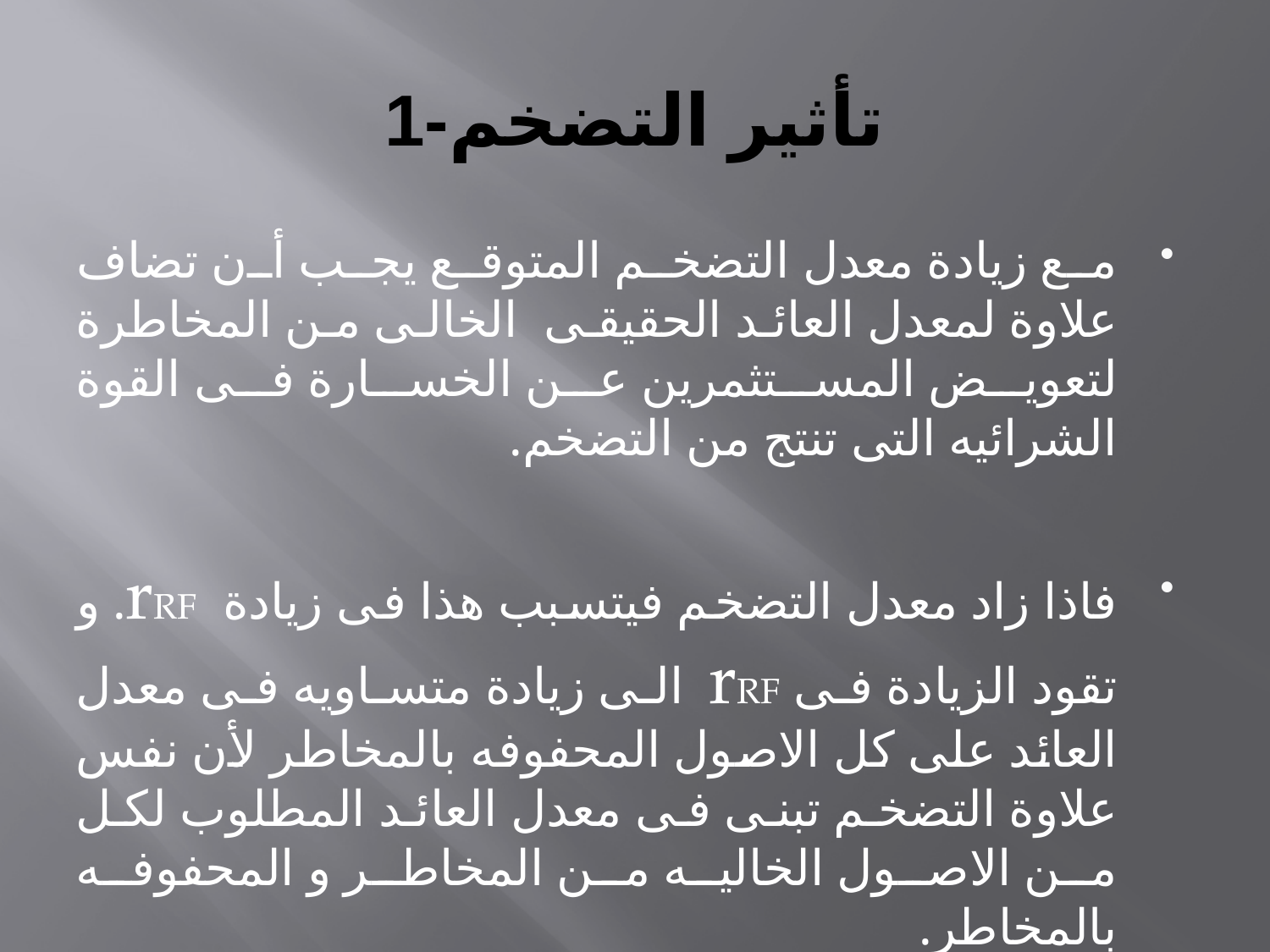

# 1-تأثير التضخم
مع زيادة معدل التضخم المتوقع يجب أن تضاف علاوة لمعدل العائد الحقيقى  الخالى من المخاطرة لتعويض المستثمرين عن الخسارة فى القوة الشرائيه التى تنتج من التضخم.

فاذا زاد معدل التضخم فيتسبب هذا فى زيادة  rRF. و تقود الزيادة فى rRF  الى زيادة متساويه فى معدل العائد على كل الاصول المحفوفه بالمخاطر لأن نفس علاوة التضخم تبنى فى معدل العائد المطلوب لكل من الاصول الخاليه من المخاطر و المحفوفه بالمخاطر.